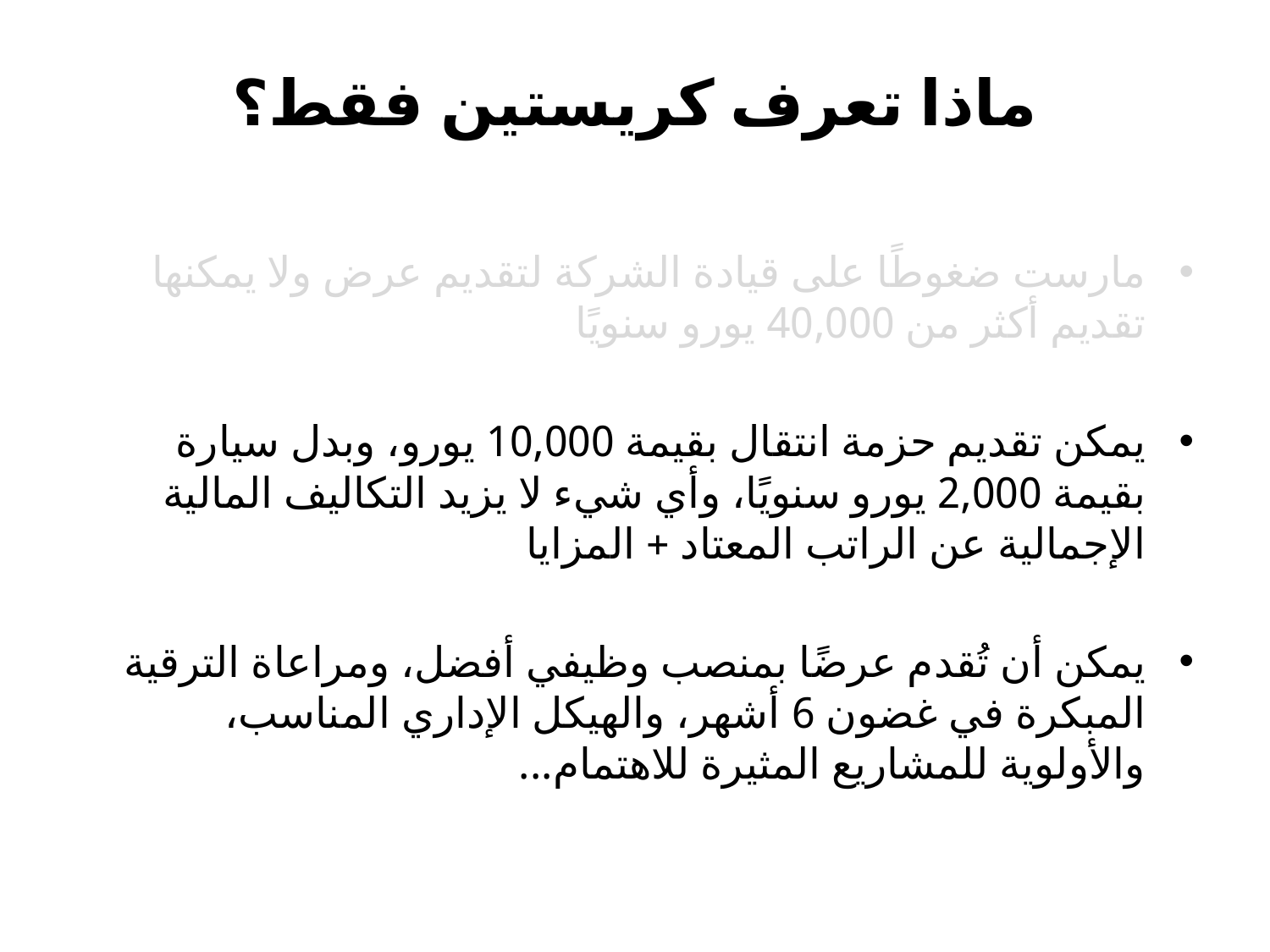

# ماذا تعرف كريستين فقط؟
مارست ضغوطًا على قيادة الشركة لتقديم عرض ولا يمكنها تقديم أكثر من 40,000 يورو سنويًا

يمكن تقديم حزمة انتقال بقيمة 10,000 يورو، وبدل سيارة بقيمة 2,000 يورو سنويًا، وأي شيء لا يزيد التكاليف المالية الإجمالية عن الراتب المعتاد + المزايا

يمكن أن تُقدم عرضًا بمنصب وظيفي أفضل، ومراعاة الترقية المبكرة في غضون 6 أشهر، والهيكل الإداري المناسب، والأولوية للمشاريع المثيرة للاهتمام...